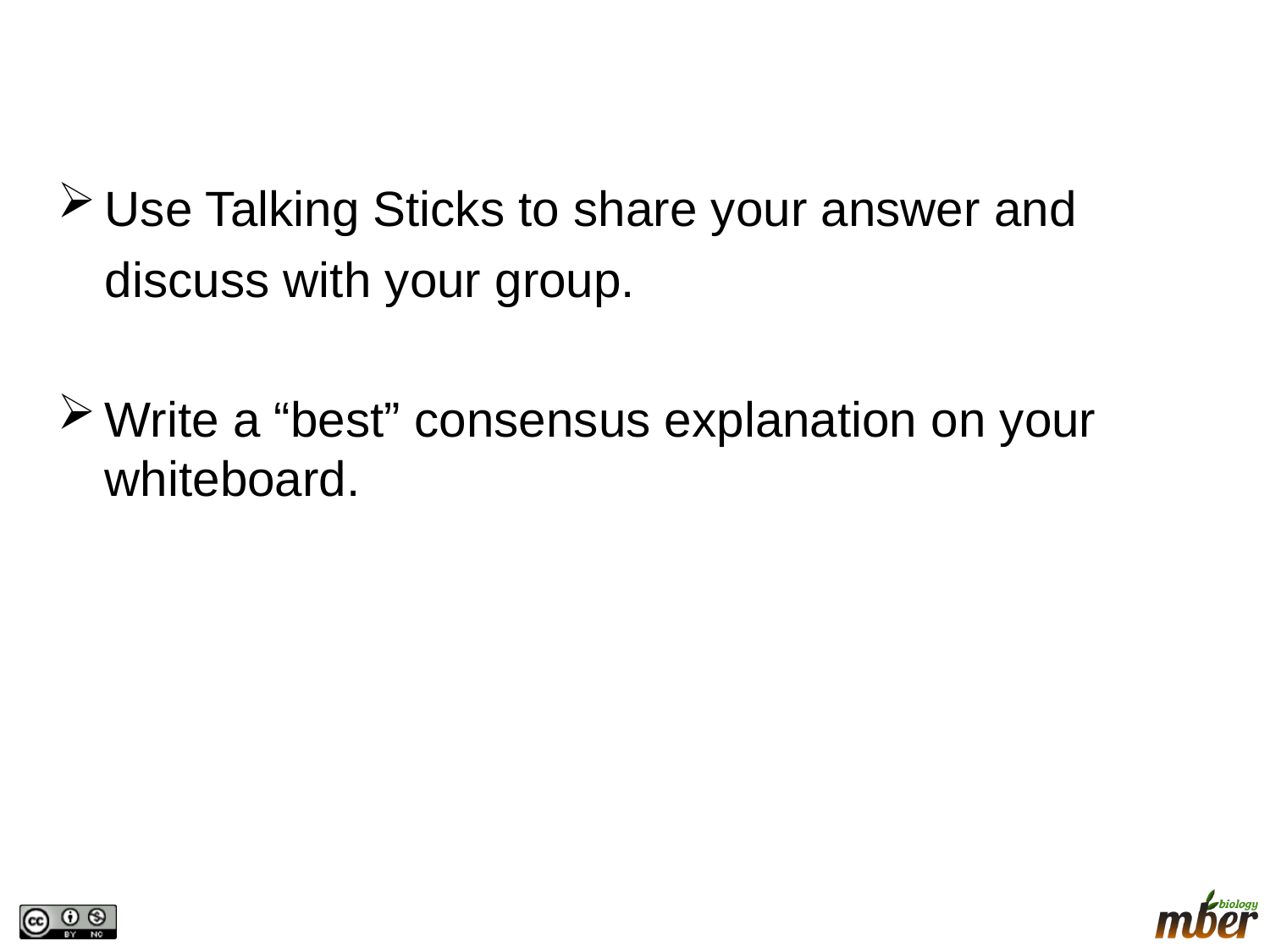

Use Talking Sticks to share your answer and discuss with your group.

Write a “best” consensus explanation on your whiteboard.